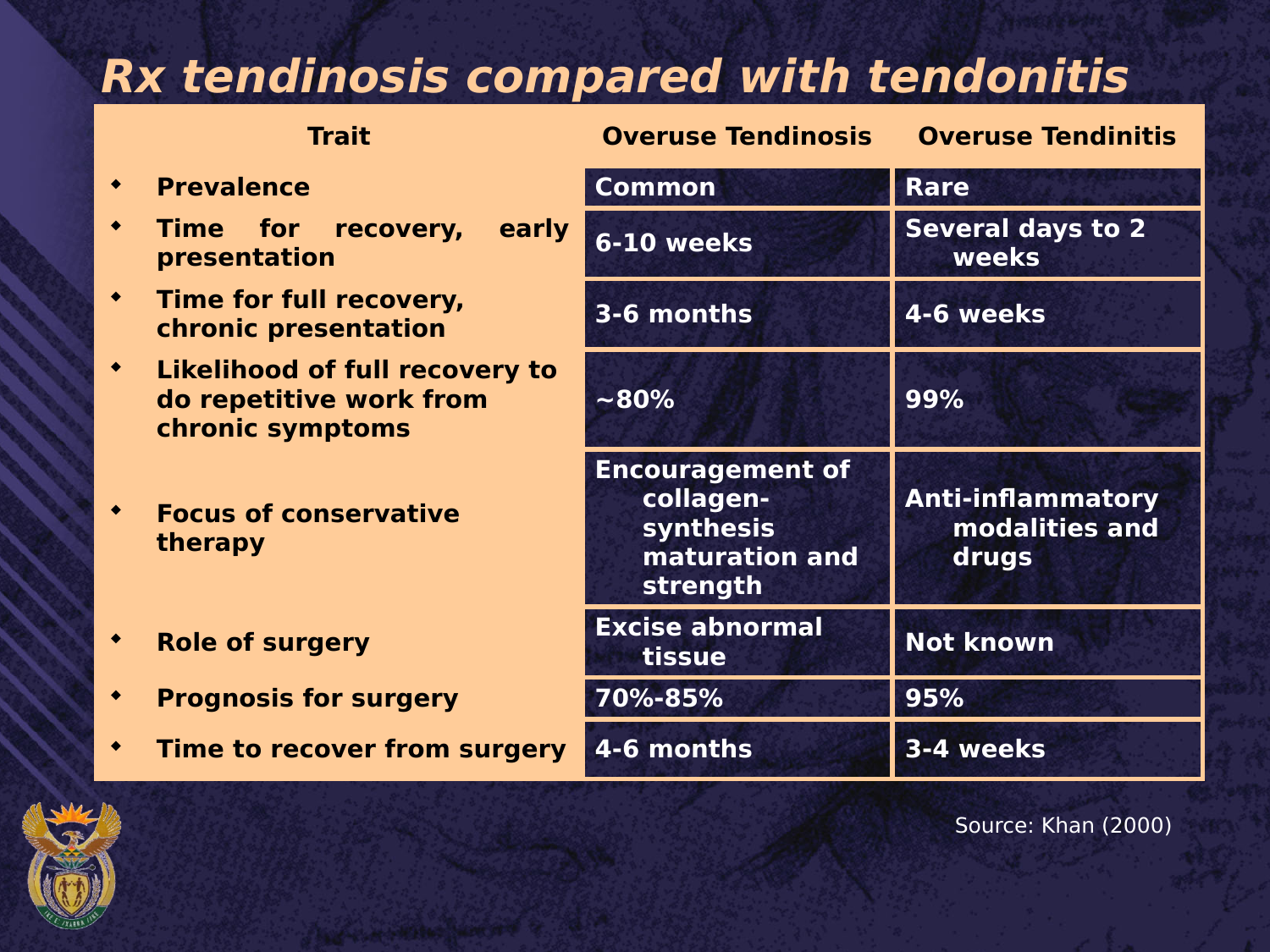

# Rx tendinosis compared with tendonitis
| Trait | Overuse Tendinosis | Overuse Tendinitis |
| --- | --- | --- |
| Prevalence | Common | Rare |
| Time for recovery, early presentation | 6-10 weeks | Several days to 2 weeks |
| Time for full recovery, chronic presentation | 3-6 months | 4-6 weeks |
| Likelihood of full recovery to do repetitive work from chronic symptoms | ~80% | 99% |
| Focus of conservative therapy | Encouragement of collagen-synthesis maturation and strength | Anti-inflammatory modalities and drugs |
| Role of surgery | Excise abnormal tissue | Not known |
| Prognosis for surgery | 70%-85% | 95% |
| Time to recover from surgery | 4-6 months | 3-4 weeks |
Source: Khan (2000)